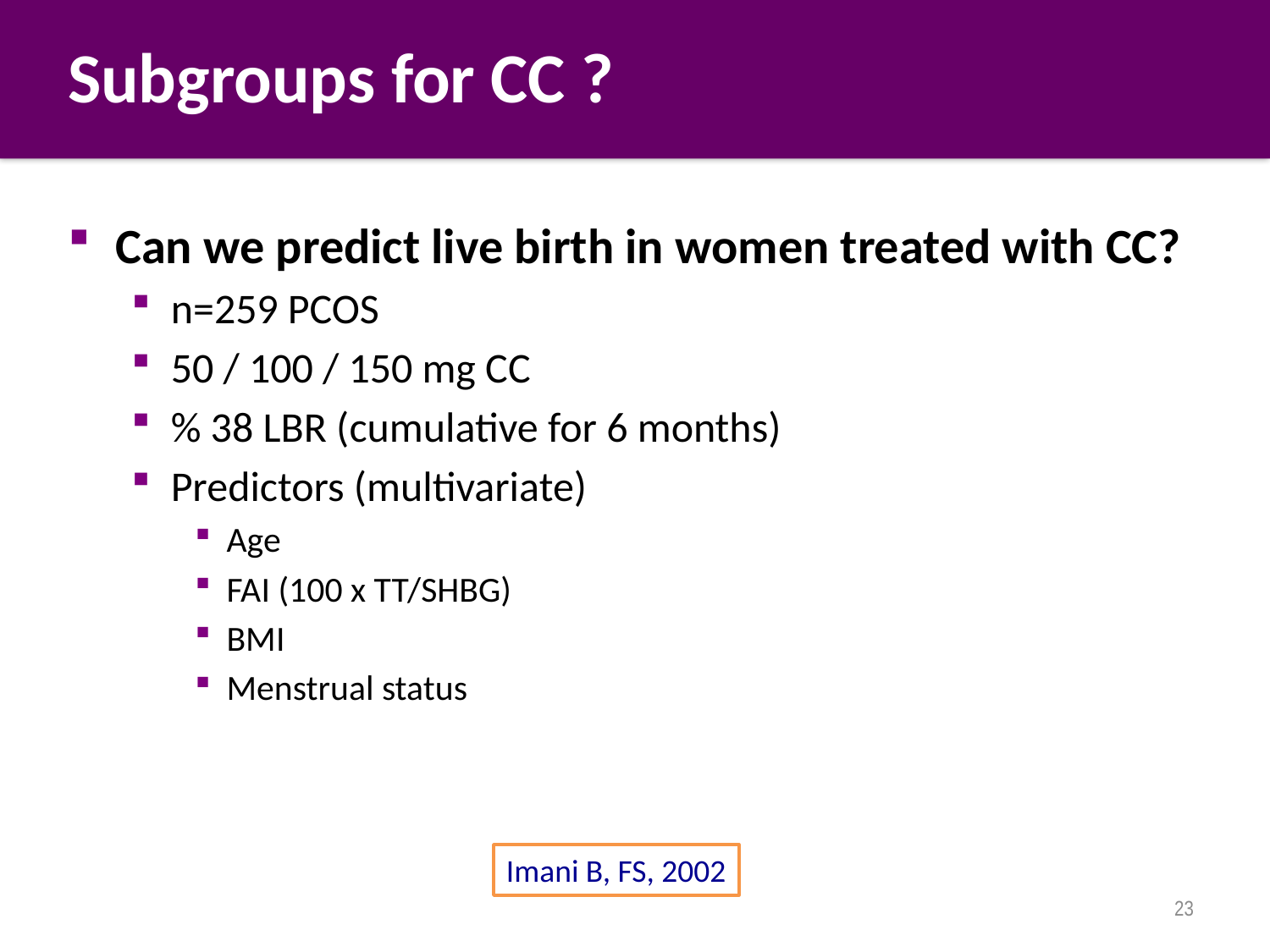

# Subgroups for CC ?
Can we predict live birth in women treated with CC?
n=259 PCOS
50 / 100 / 150 mg CC
% 38 LBR (cumulative for 6 months)
Predictors (multivariate)
Age
FAI (100 x TT/SHBG)
BMI
Menstrual status

Imani B, FS, 2002
23